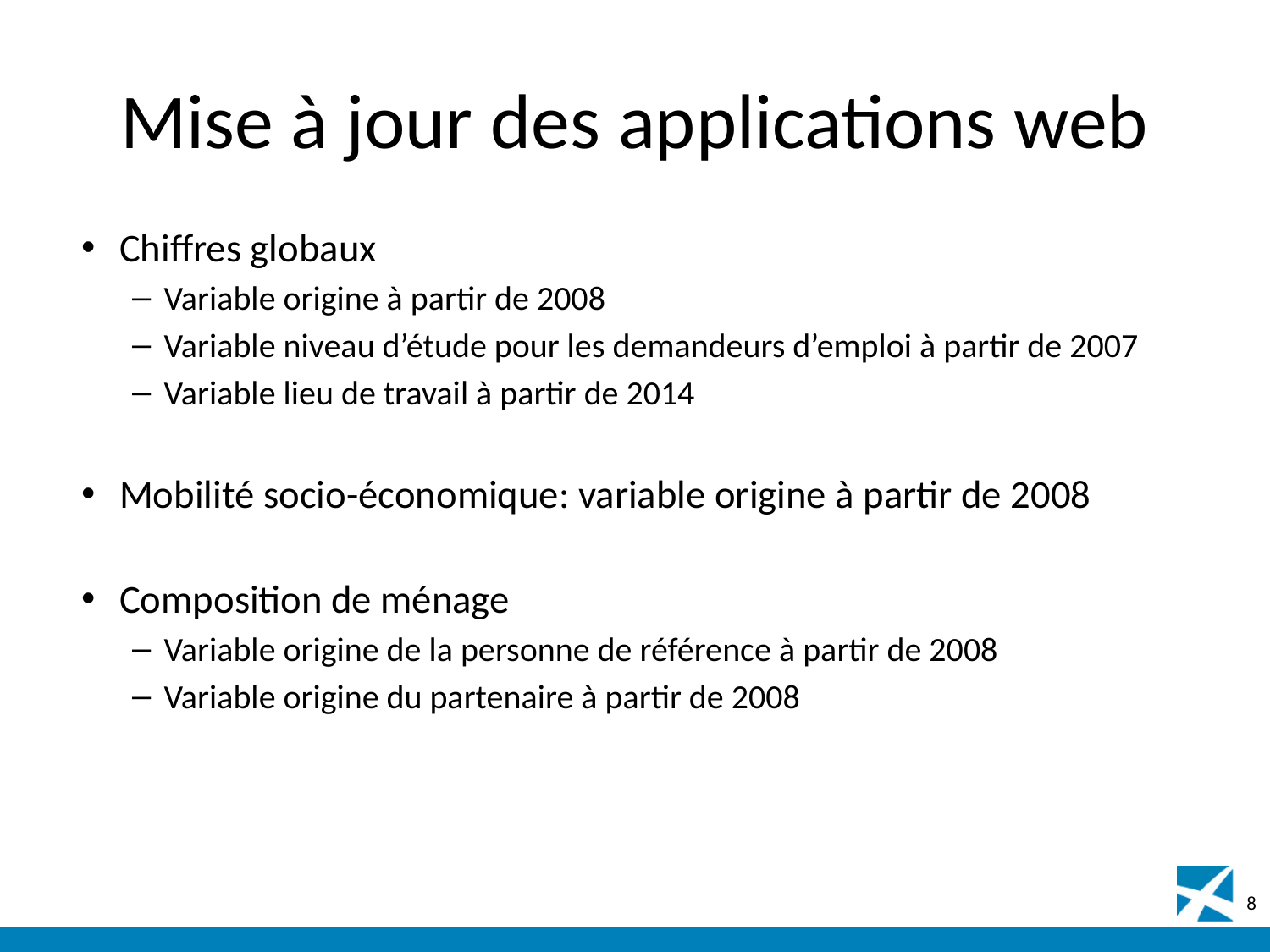

# Mise à jour des applications web
Chiffres globaux
Variable origine à partir de 2008
Variable niveau d’étude pour les demandeurs d’emploi à partir de 2007
Variable lieu de travail à partir de 2014

Mobilité socio-économique: variable origine à partir de 2008

Composition de ménage
Variable origine de la personne de référence à partir de 2008
Variable origine du partenaire à partir de 2008